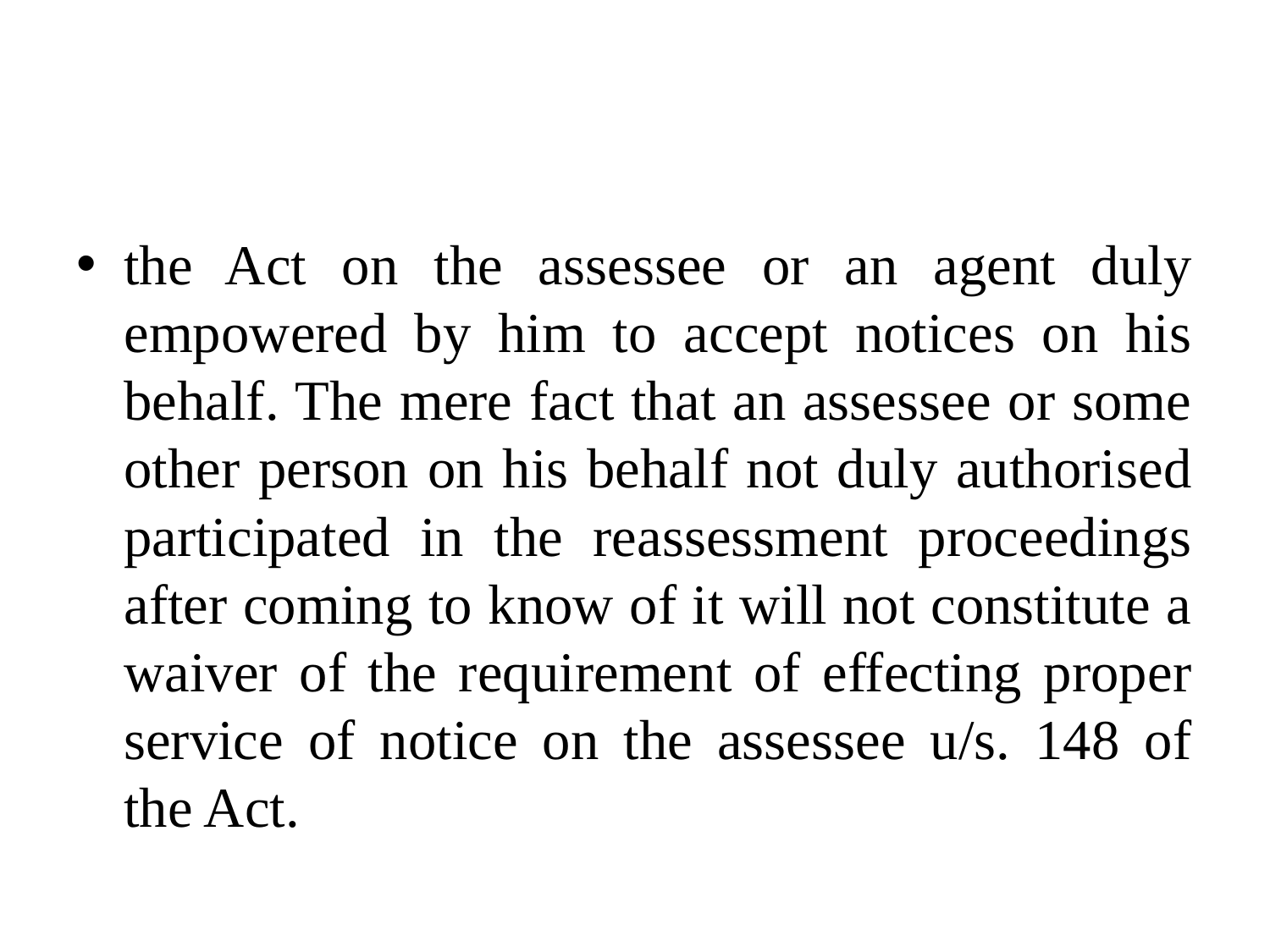

#
the Act on the assessee or an agent duly empowered by him to accept notices on his behalf. The mere fact that an assessee or some other person on his behalf not duly authorised participated in the reassessment proceedings after coming to know of it will not constitute a waiver of the requirement of effecting proper service of notice on the assessee u/s. 148 of the Act.